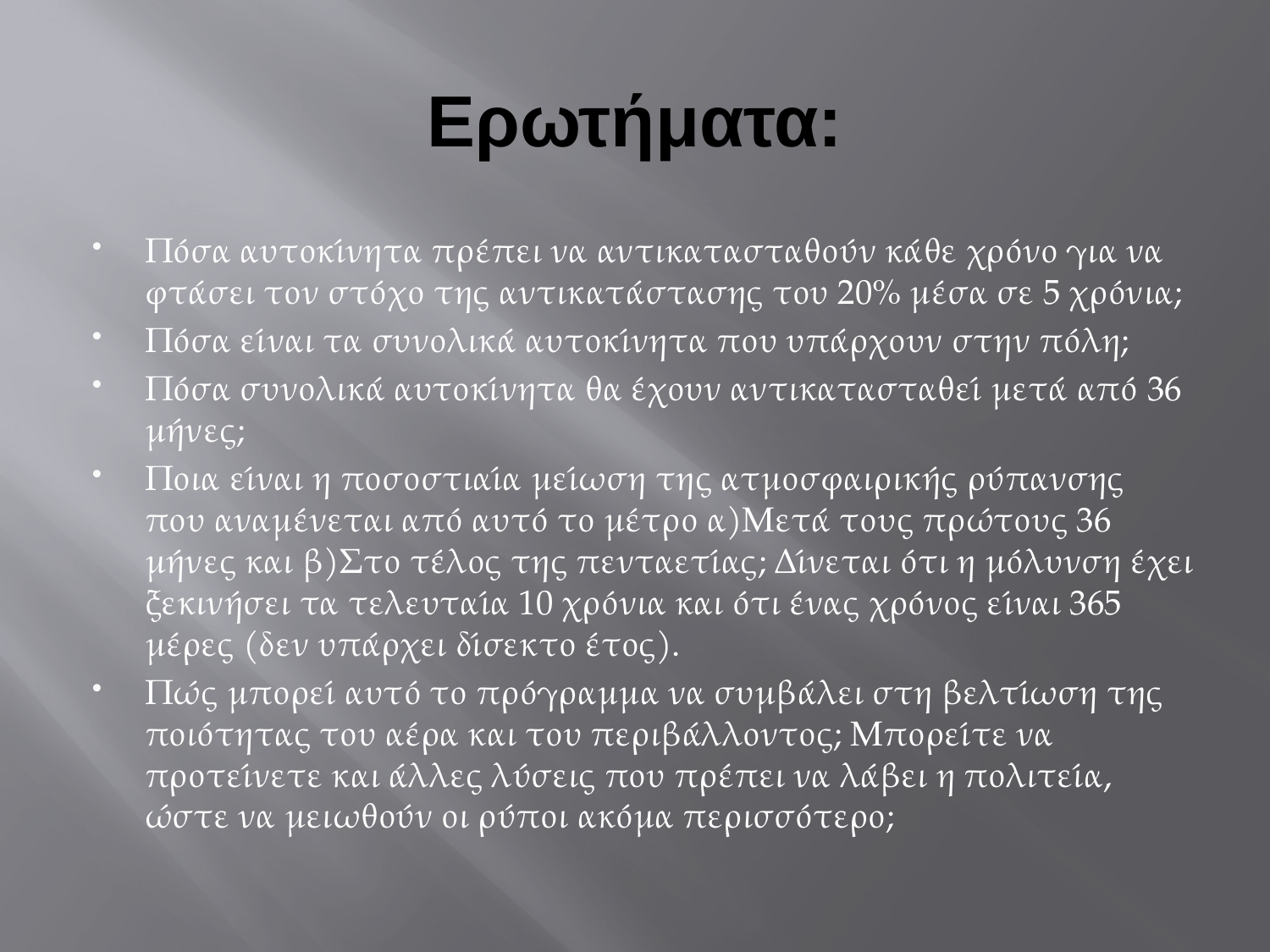

# Ερωτήματα:
Πόσα αυτοκίνητα πρέπει να αντικατασταθούν κάθε χρόνο για να φτάσει τον στόχο της αντικατάστασης του 20% μέσα σε 5 χρόνια;
Πόσα είναι τα συνολικά αυτοκίνητα που υπάρχουν στην πόλη;
Πόσα συνολικά αυτοκίνητα θα έχουν αντικατασταθεί μετά από 36 μήνες;
Ποια είναι η ποσοστιαία μείωση της ατμοσφαιρικής ρύπανσης που αναμένεται από αυτό το μέτρο α)Μετά τους πρώτους 36 μήνες και β)Στο τέλος της πενταετίας; Δίνεται ότι η μόλυνση έχει ξεκινήσει τα τελευταία 10 χρόνια και ότι ένας χρόνος είναι 365 μέρες (δεν υπάρχει δίσεκτο έτος).
Πώς μπορεί αυτό το πρόγραμμα να συμβάλει στη βελτίωση της ποιότητας του αέρα και του περιβάλλοντος; Μπορείτε να προτείνετε και άλλες λύσεις που πρέπει να λάβει η πολιτεία, ώστε να μειωθούν οι ρύποι ακόμα περισσότερο;